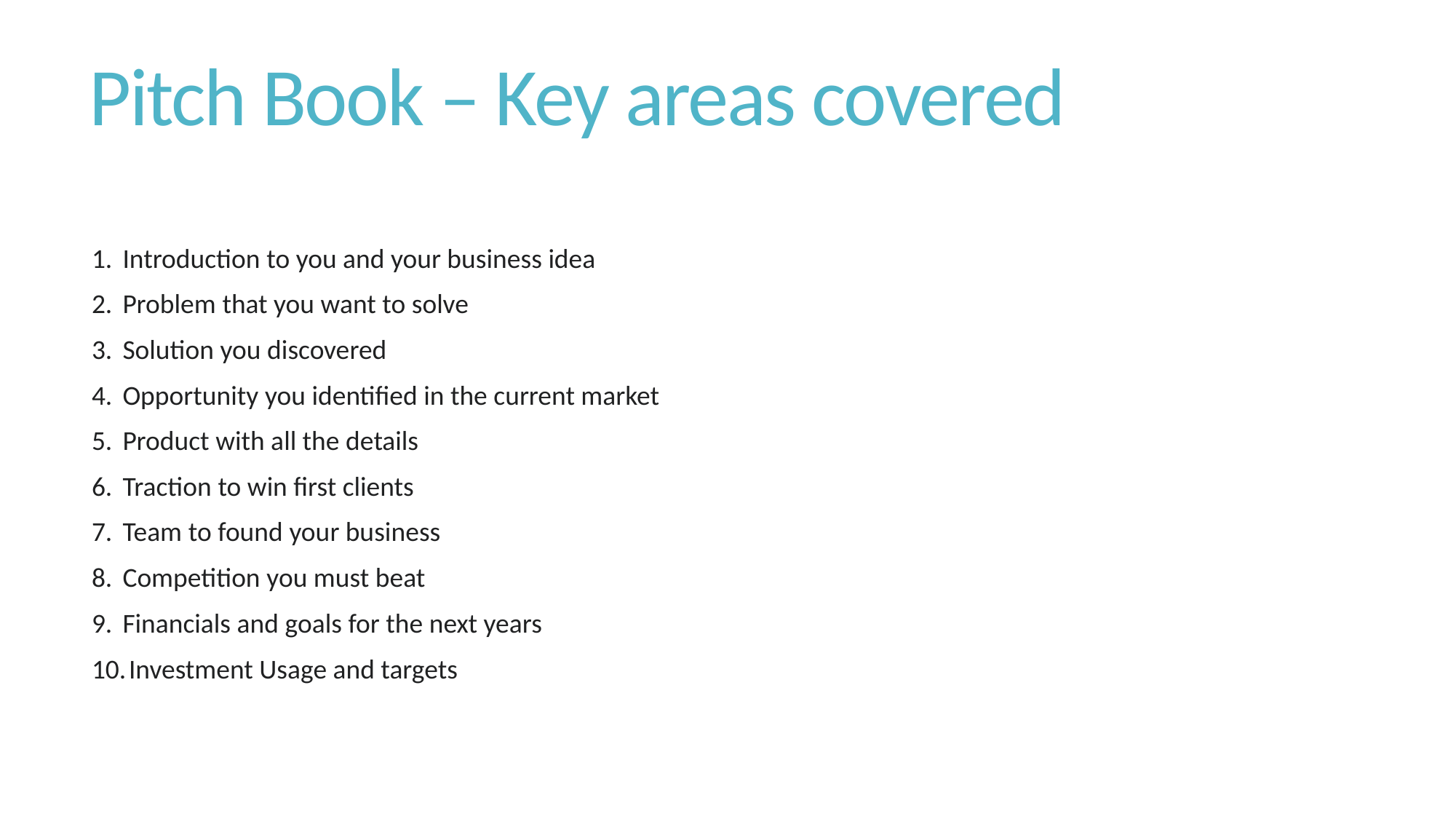

# Pitch Book – Key areas covered
  Introduction to you and your business idea
  Problem that you want to solve
  Solution you discovered
  Opportunity you identified in the current market
  Product with all the details
  Traction to win first clients
  Team to found your business
  Competition you must beat
  Financials and goals for the next years
 Investment Usage and targets